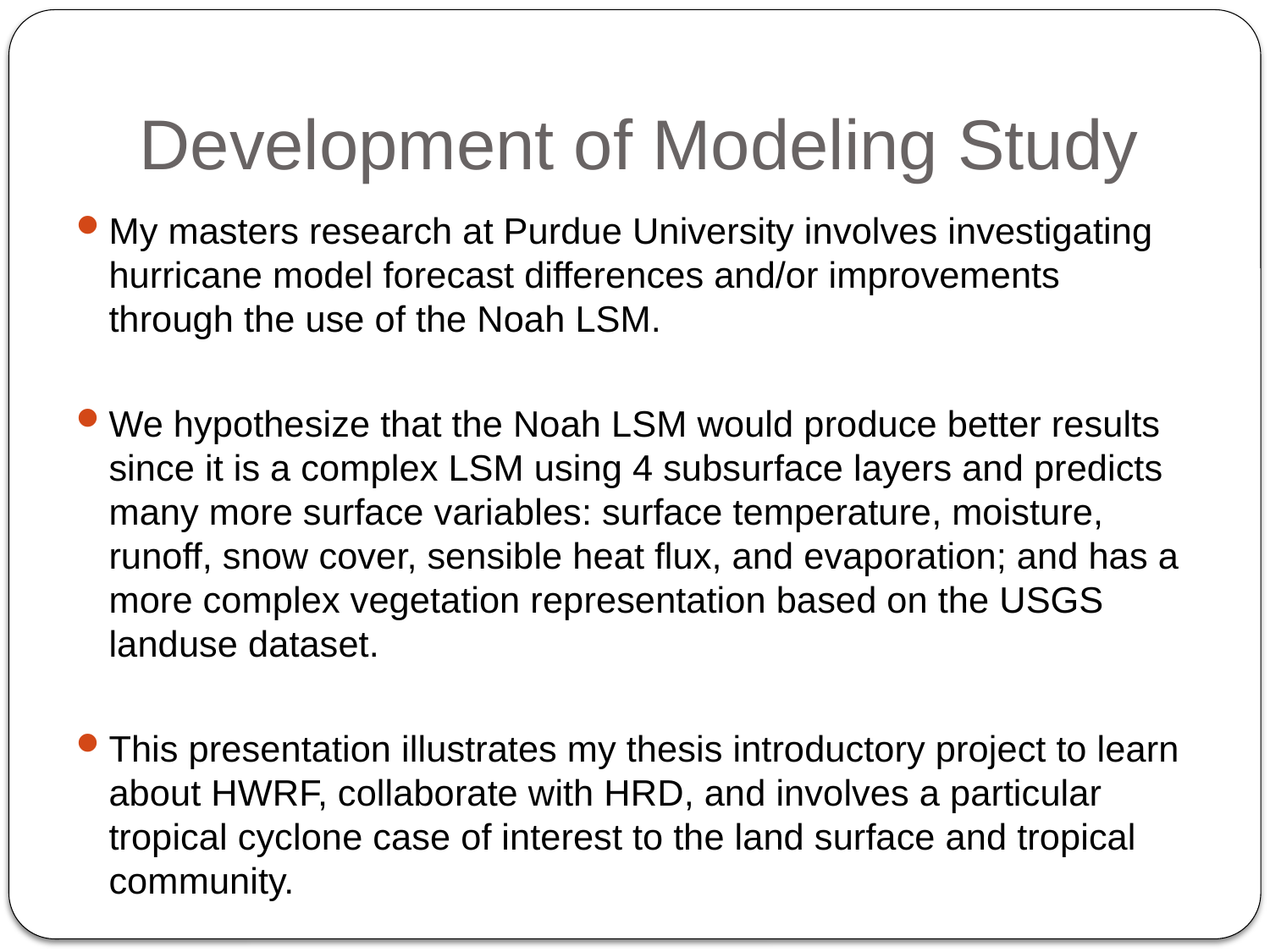

# Development of Modeling Study
My masters research at Purdue University involves investigating hurricane model forecast differences and/or improvements through the use of the Noah LSM.

We hypothesize that the Noah LSM would produce better results since it is a complex LSM using 4 subsurface layers and predicts many more surface variables: surface temperature, moisture, runoff, snow cover, sensible heat flux, and evaporation; and has a more complex vegetation representation based on the USGS landuse dataset.

This presentation illustrates my thesis introductory project to learn about HWRF, collaborate with HRD, and involves a particular tropical cyclone case of interest to the land surface and tropical community.